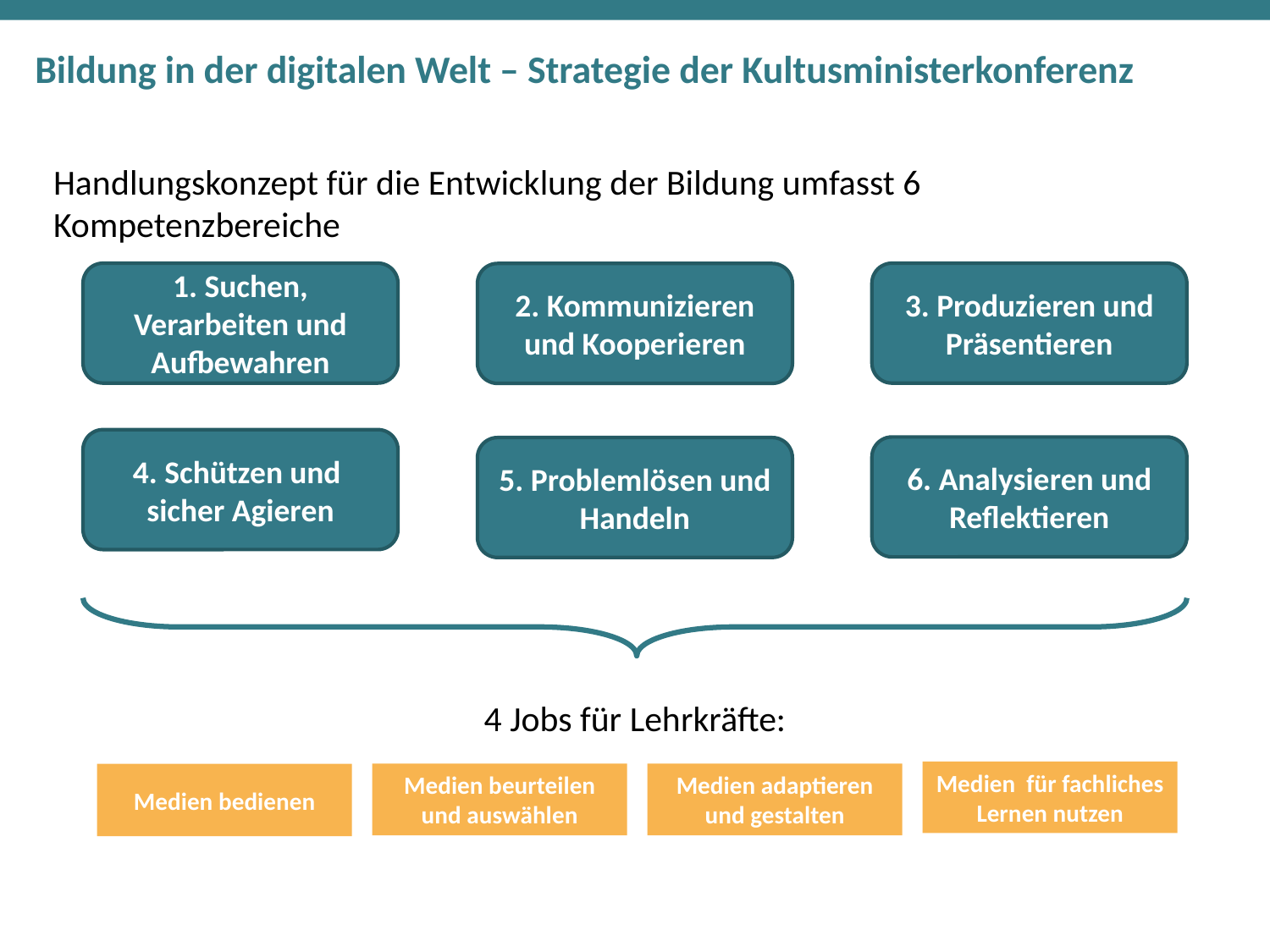

# Bildung in der digitalen Welt – Strategie der Kultusministerkonferenz

Handlungskonzept für die Entwicklung der Bildung umfasst 6 Kompetenzbereiche
1. Suchen, Verarbeiten und Aufbewahren
3. Produzieren und Präsentieren
2. Kommunizieren und Kooperieren
4. Schützen und
sicher Agieren
6. Analysieren und Reflektieren
5. Problemlösen und Handeln
4 Jobs für Lehrkräfte:
Medien  für fachliches Lernen nutzen
Medien beurteilen und auswählen
Medien adaptieren und gestalten
Medien bedienen